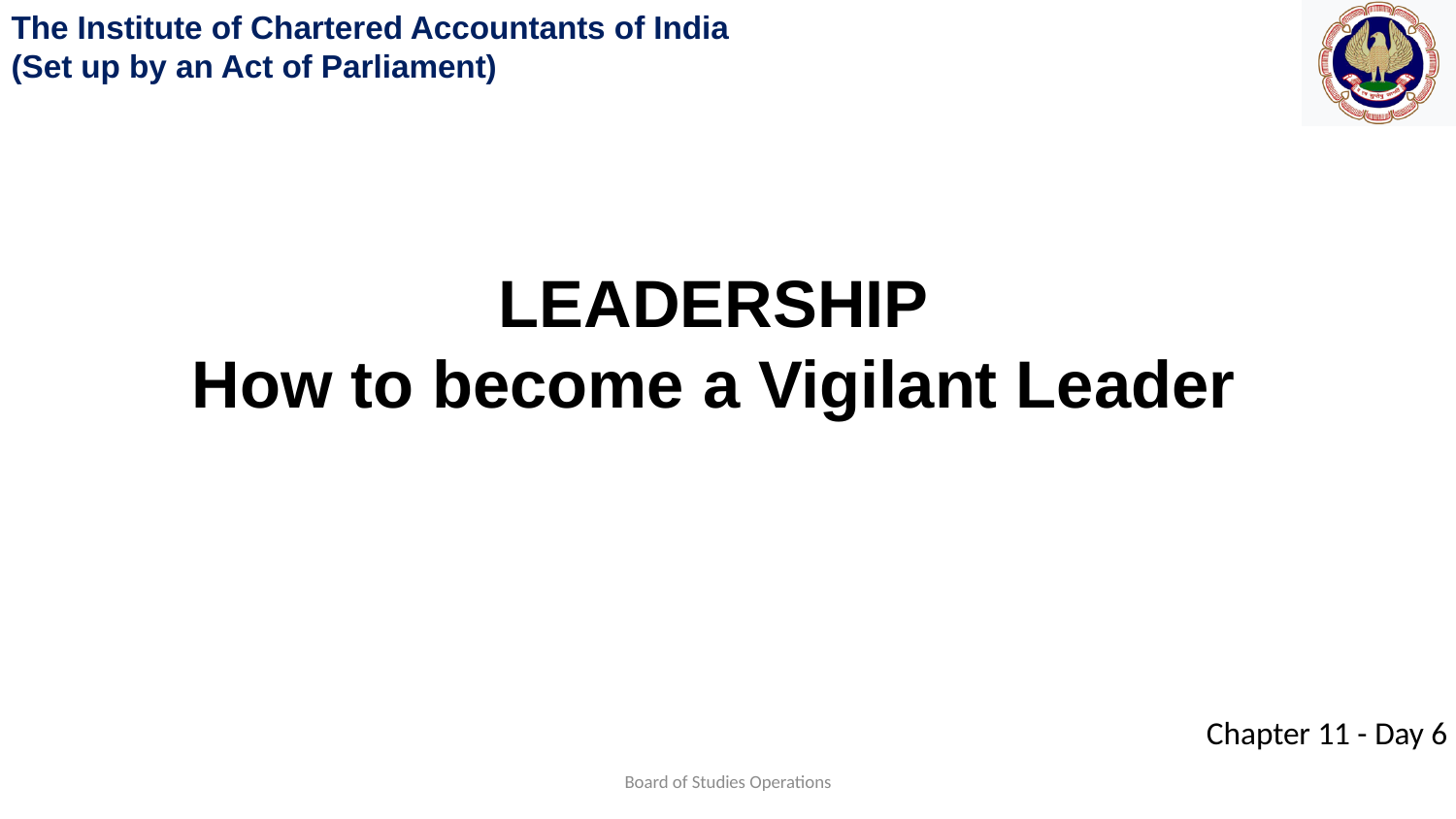

LEADERSHIP
How to become a Vigilant Leader
Board of Studies Operations